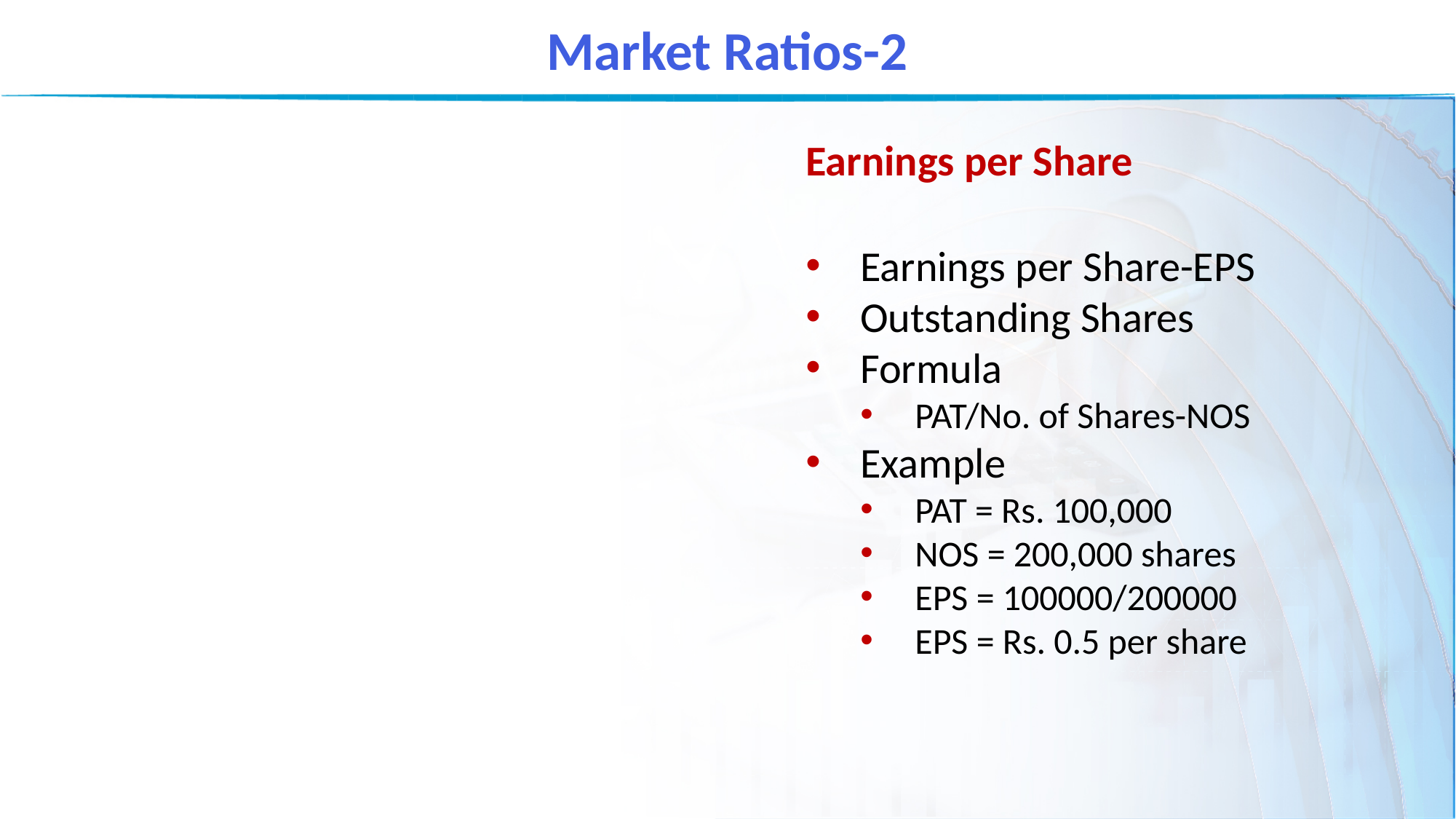

Market Ratios-2
Earnings per Share

Earnings per Share-EPS
Outstanding Shares
Formula
PAT/No. of Shares-NOS
Example
PAT = Rs. 100,000
NOS = 200,000 shares
EPS = 100000/200000
EPS = Rs. 0.5 per share